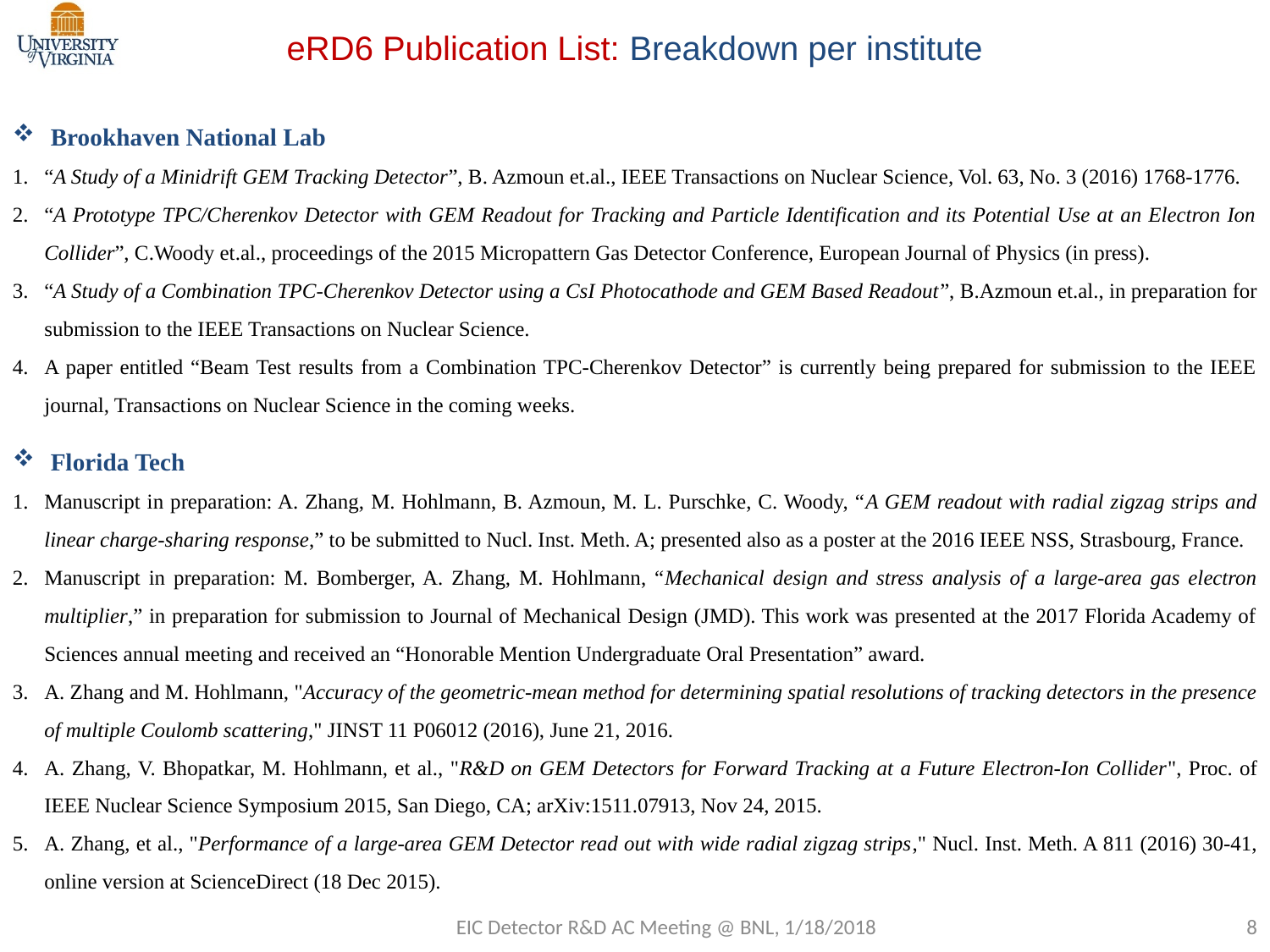

eRD6 Publication List: Breakdown per institute
Brookhaven National Lab
“A Study of a Minidrift GEM Tracking Detector”, B. Azmoun et.al., IEEE Transactions on Nuclear Science, Vol. 63, No. 3 (2016) 1768-1776.
“A Prototype TPC/Cherenkov Detector with GEM Readout for Tracking and Particle Identification and its Potential Use at an Electron Ion Collider”, C.Woody et.al., proceedings of the 2015 Micropattern Gas Detector Conference, European Journal of Physics (in press).
“A Study of a Combination TPC-Cherenkov Detector using a CsI Photocathode and GEM Based Readout”, B.Azmoun et.al., in preparation for submission to the IEEE Transactions on Nuclear Science.
A paper entitled “Beam Test results from a Combination TPC-Cherenkov Detector” is currently being prepared for submission to the IEEE journal, Transactions on Nuclear Science in the coming weeks.
Florida Tech
Manuscript in preparation: A. Zhang, M. Hohlmann, B. Azmoun, M. L. Purschke, C. Woody, “A GEM readout with radial zigzag strips and linear charge-sharing response,” to be submitted to Nucl. Inst. Meth. A; presented also as a poster at the 2016 IEEE NSS, Strasbourg, France.
Manuscript in preparation: M. Bomberger, A. Zhang, M. Hohlmann, “Mechanical design and stress analysis of a large-area gas electron multiplier,” in preparation for submission to Journal of Mechanical Design (JMD). This work was presented at the 2017 Florida Academy of Sciences annual meeting and received an “Honorable Mention Undergraduate Oral Presentation” award.
A. Zhang and M. Hohlmann, "Accuracy of the geometric-mean method for determining spatial resolutions of tracking detectors in the presence of multiple Coulomb scattering," JINST 11 P06012 (2016), June 21, 2016.
A. Zhang, V. Bhopatkar, M. Hohlmann, et al., "R&D on GEM Detectors for Forward Tracking at a Future Electron-Ion Collider", Proc. of IEEE Nuclear Science Symposium 2015, San Diego, CA; arXiv:1511.07913, Nov 24, 2015.
A. Zhang, et al., "Performance of a large-area GEM Detector read out with wide radial zigzag strips," Nucl. Inst. Meth. A 811 (2016) 30-41, online version at ScienceDirect (18 Dec 2015).
EIC Detector R&D AC Meeting @ BNL, 1/18/2018
8